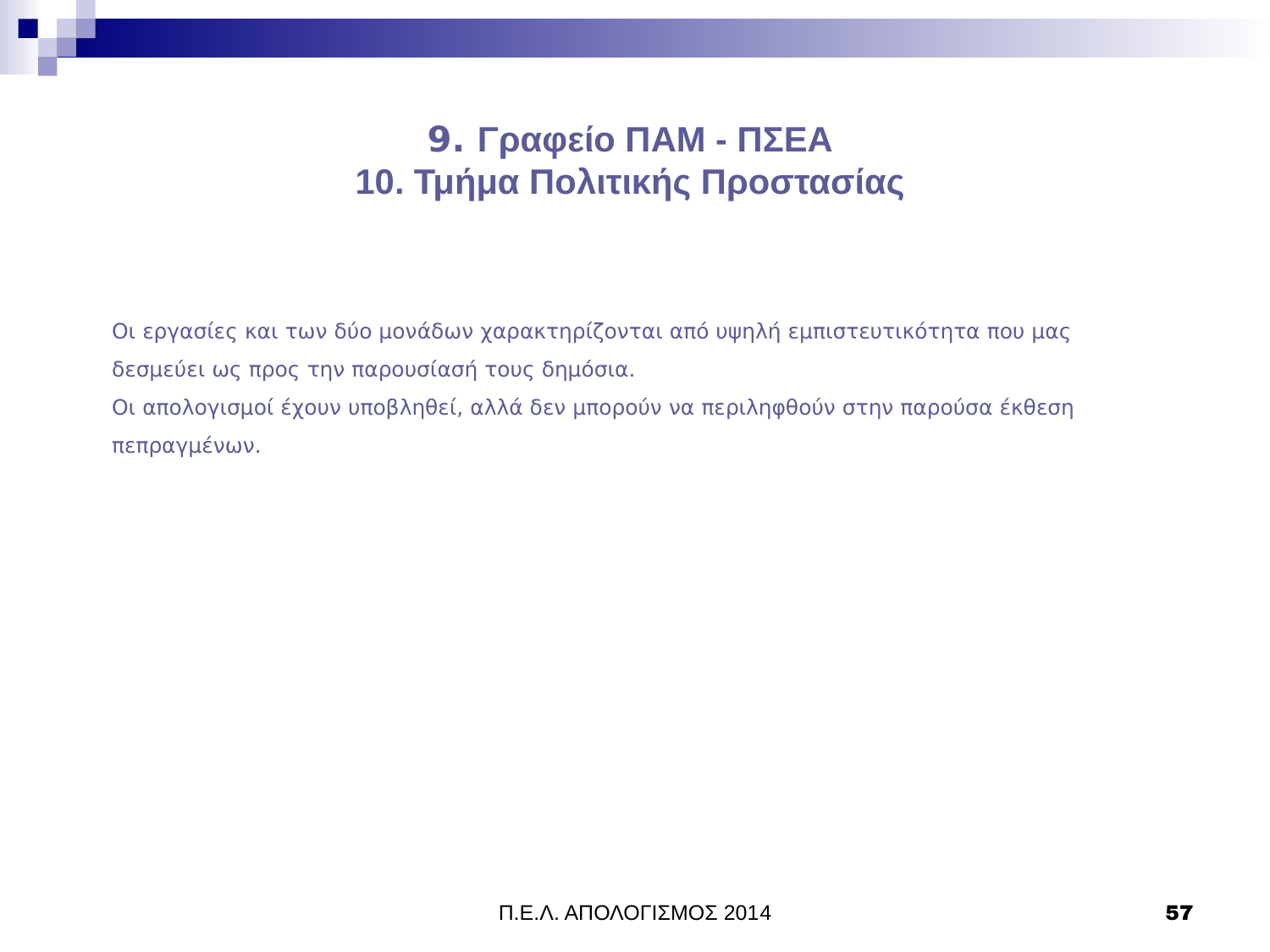

# 9. Γραφείο ΠΑΜ - ΠΣΕΑ 10. Τμήμα Πολιτικής Προστασίας

Οι εργασίες και των δύο μονάδων χαρακτηρίζονται από υψηλή εμπιστευτικότητα που μας δεσμεύει ως προς την παρουσίασή τους δημόσια.
Οι απολογισμοί έχουν υποβληθεί, αλλά δεν μπορούν να περιληφθούν στην παρούσα έκθεση πεπραγμένων.
Π.Ε.Λ. ΑΠΟΛΟΓΙΣΜΟΣ 2014
57